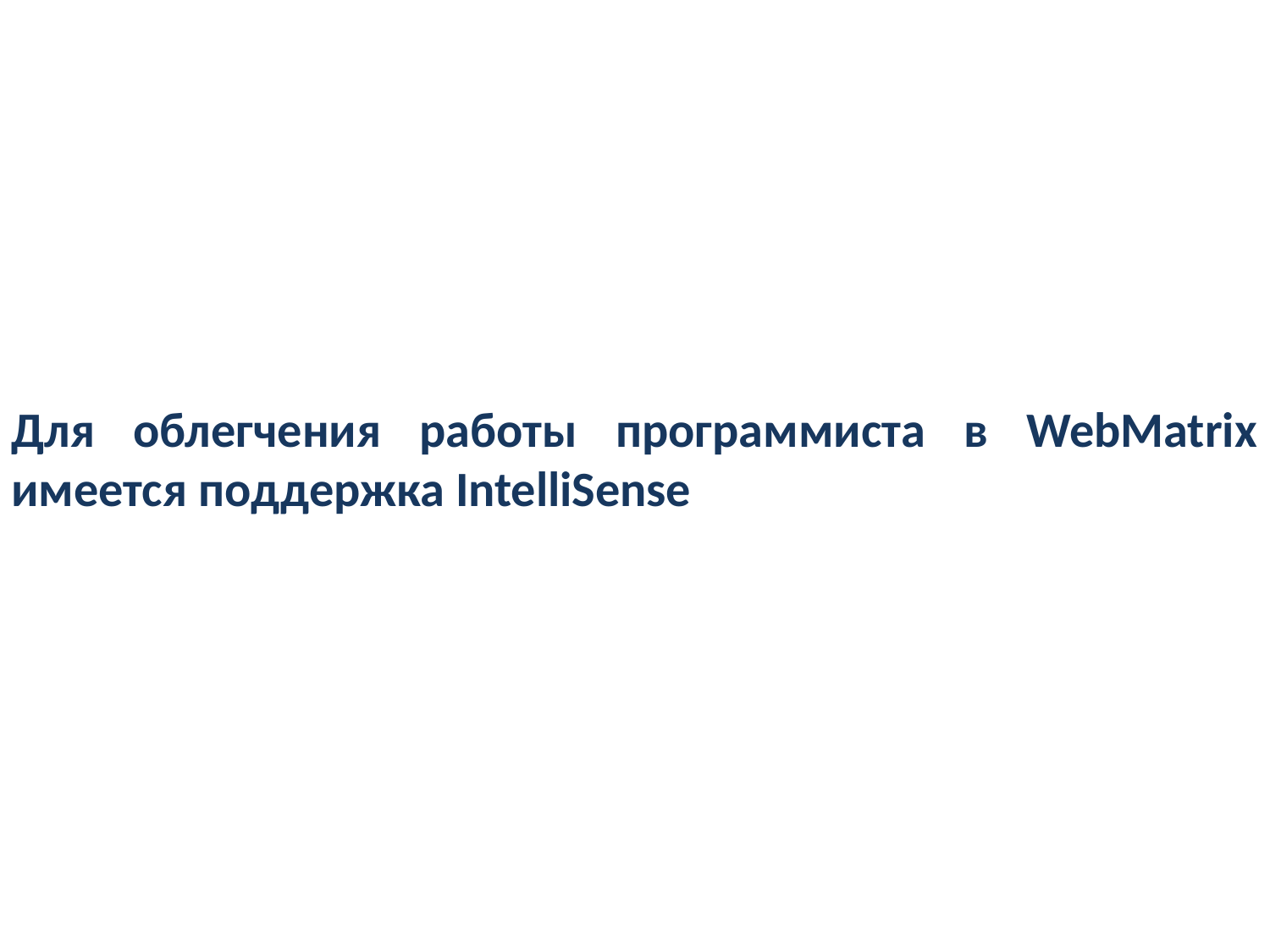

Для облегчения работы программиста в WebMatrix имеется поддержка IntelliSense